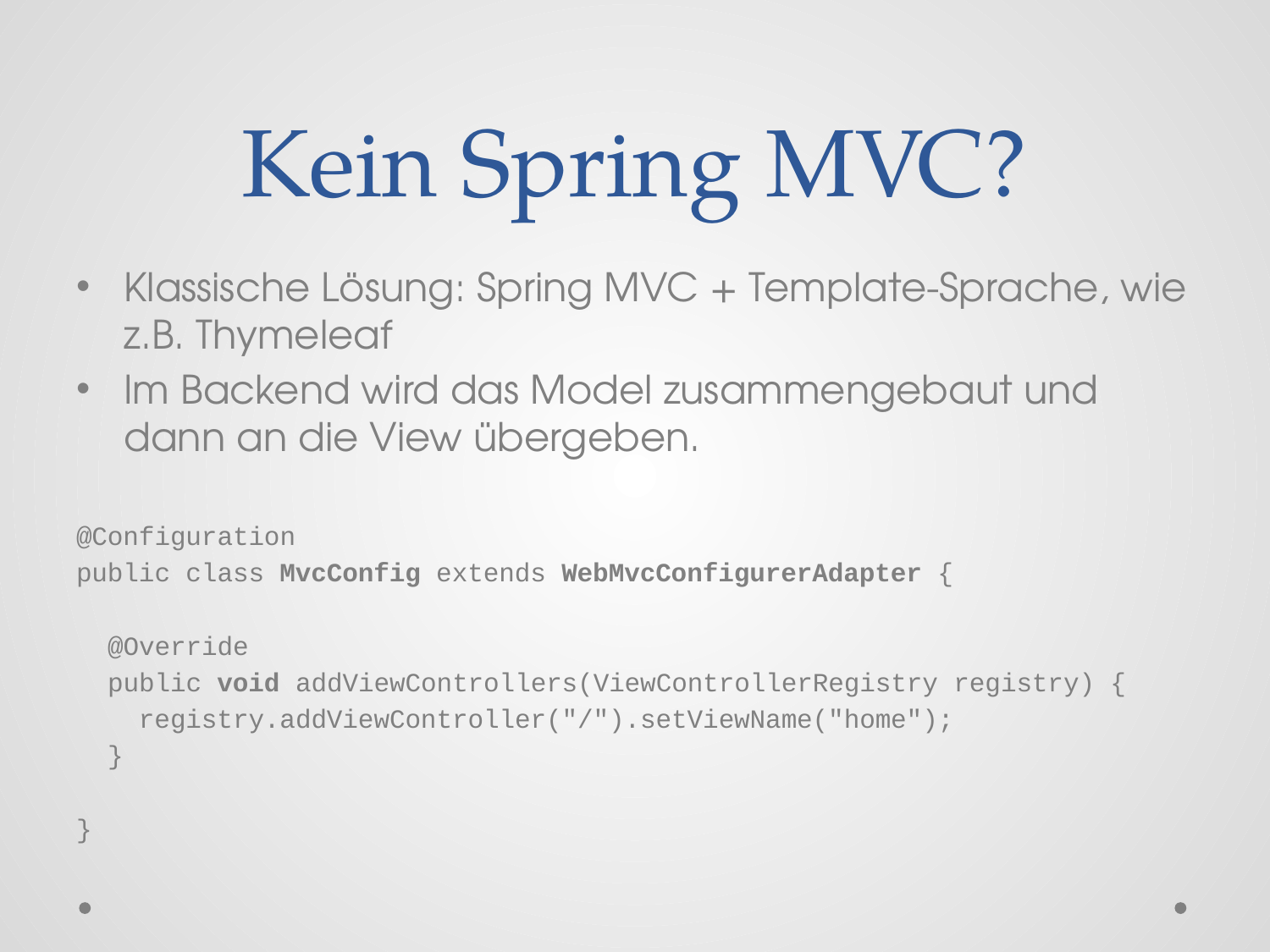

# Kein Spring MVC?
Klassische Lösung: Spring MVC + Template-Sprache, wie z.B. Thymeleaf
Im Backend wird das Model zusammengebaut und dann an die View übergeben.

@Configuration
public class MvcConfig extends WebMvcConfigurerAdapter {

  @Override
  public void addViewControllers(ViewControllerRegistry registry) {
    registry.addViewController("/").setViewName("home");
  }

}